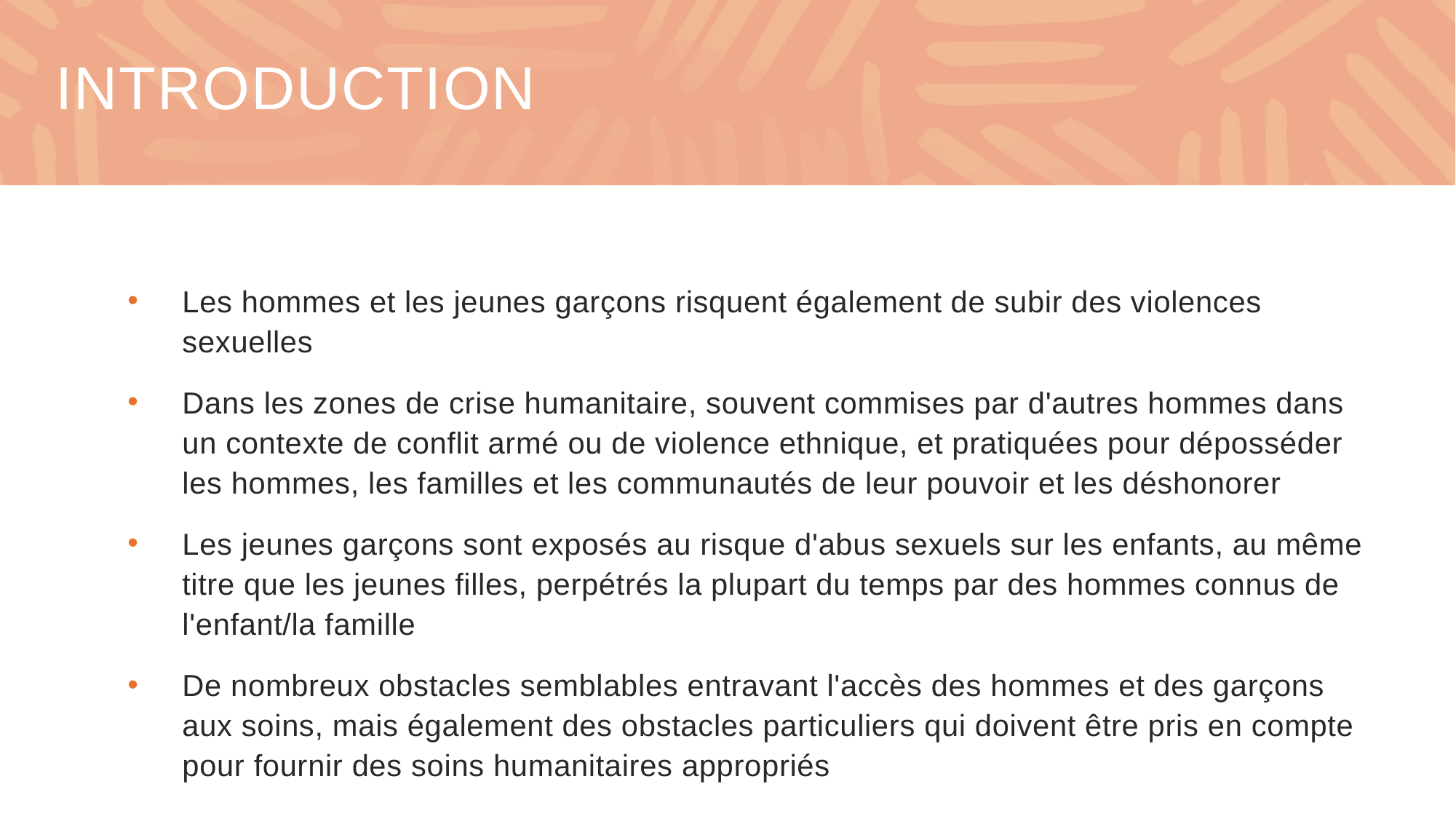

# Introduction
Les hommes et les jeunes garçons risquent également de subir des violences sexuelles
Dans les zones de crise humanitaire, souvent commises par d'autres hommes dans un contexte de conflit armé ou de violence ethnique, et pratiquées pour déposséder les hommes, les familles et les communautés de leur pouvoir et les déshonorer
Les jeunes garçons sont exposés au risque d'abus sexuels sur les enfants, au même titre que les jeunes filles, perpétrés la plupart du temps par des hommes connus de l'enfant/la famille
De nombreux obstacles semblables entravant l'accès des hommes et des garçons aux soins, mais également des obstacles particuliers qui doivent être pris en compte pour fournir des soins humanitaires appropriés